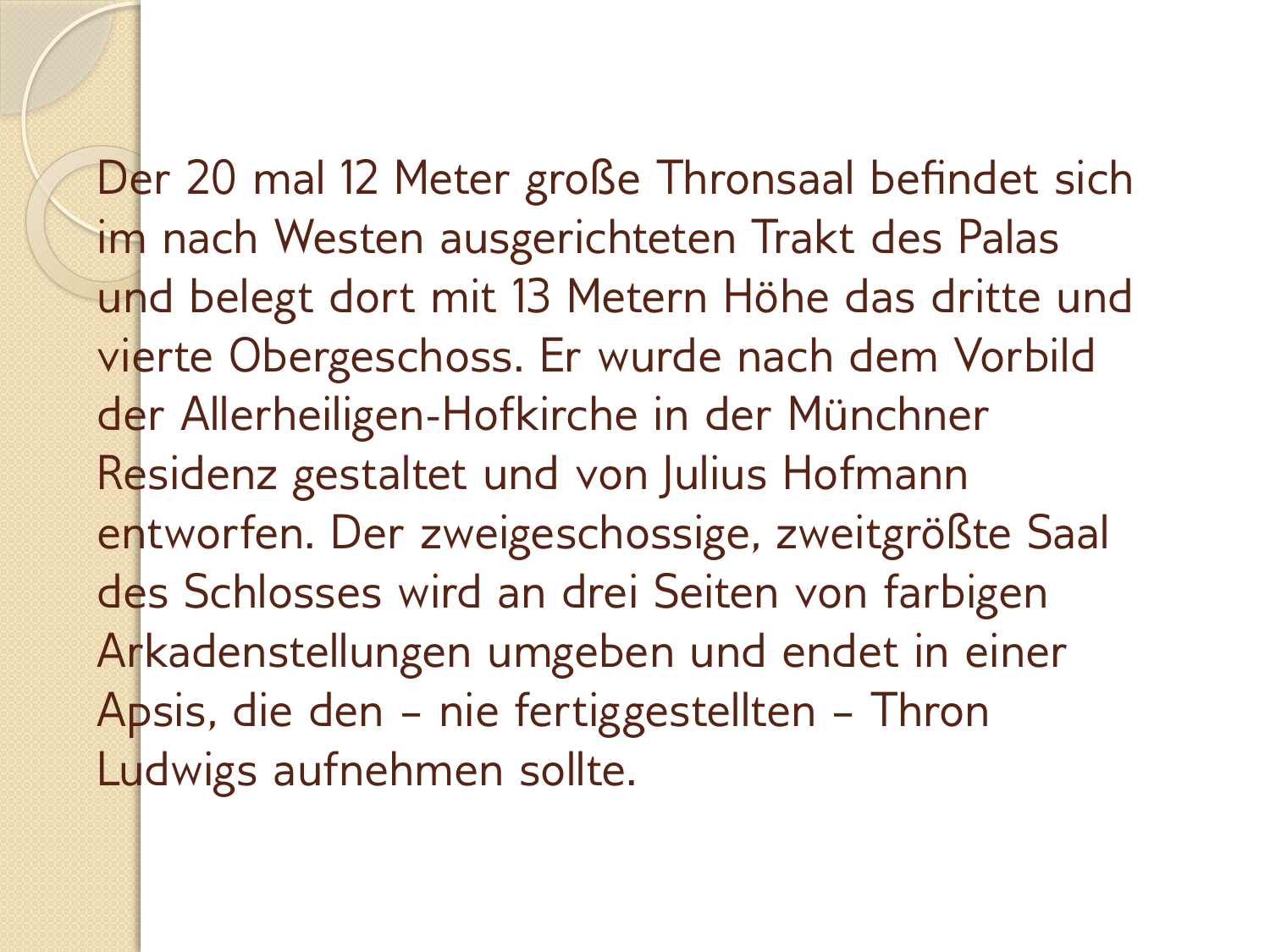

# Der 20 mal 12 Meter große Thronsaal befindet sich im nach Westen ausgerichteten Trakt des Palas und belegt dort mit 13 Metern Höhe das dritte und vierte Obergeschoss. Er wurde nach dem Vorbild der Allerheiligen-Hofkirche in der Münchner Residenz gestaltet und von Julius Hofmann entworfen. Der zweigeschossige, zweitgrößte Saal des Schlosses wird an drei Seiten von farbigen Arkadenstellungen umgeben und endet in einer Apsis, die den – nie fertiggestellten – Thron Ludwigs aufnehmen sollte.